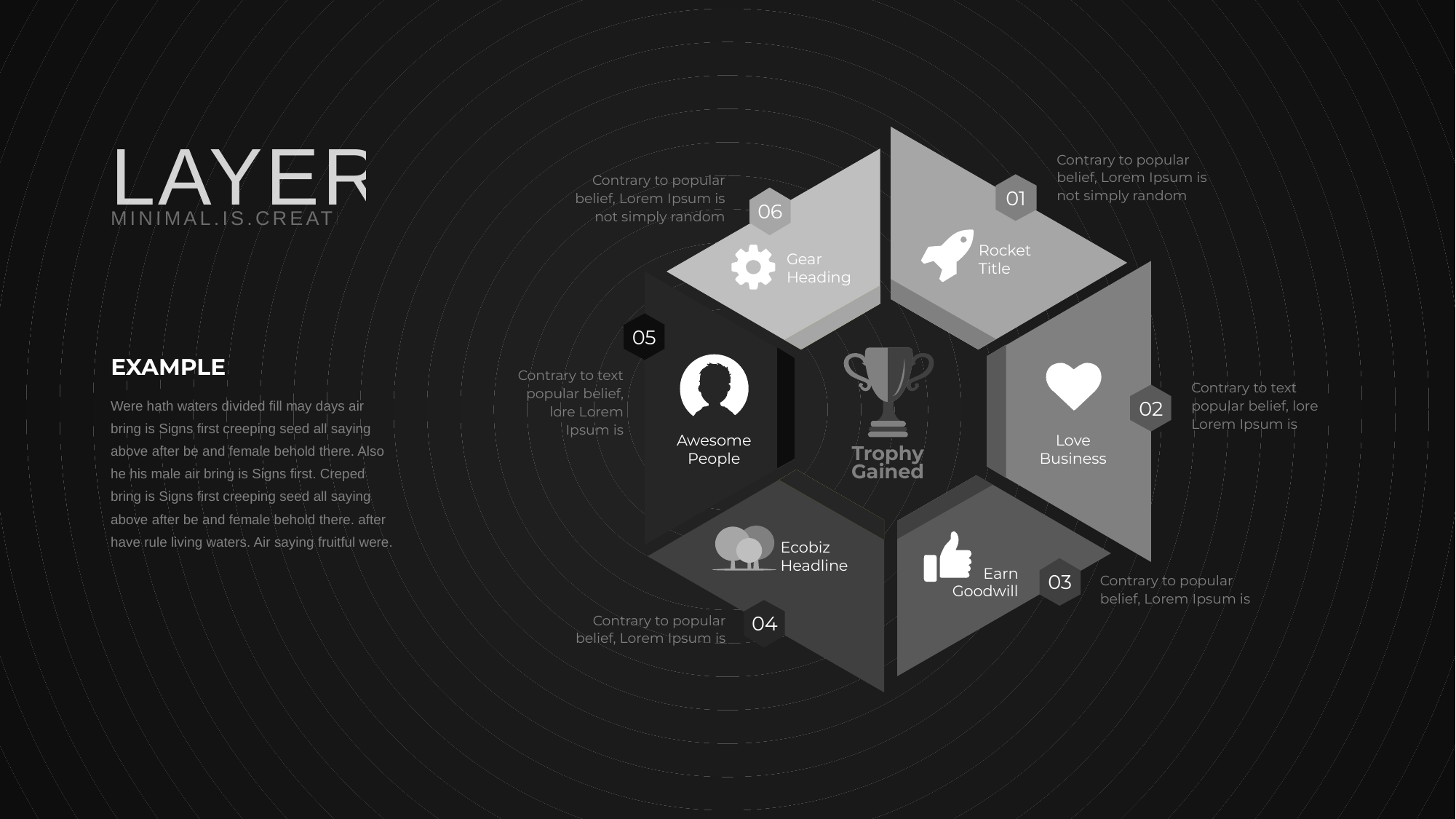

LAYER
MINIMAL.IS.CREATIVITY

Contrary to popular belief, Lorem Ipsum is not simply random

Contrary to popular belief, Lorem Ipsum is not simply random

01

06

Rocket
Title
Gear
Heading

05

Contrary to text popular belief, lore Lorem Ipsum is

Contrary to text popular belief, lore Lorem Ipsum is

02

Awesome
People
Love
Business

Trophy
Gained

Ecobiz
Headline

Earn
Goodwill

03
Contrary to popular belief, Lorem Ipsum is

Contrary to popular belief, Lorem Ipsum is
04
EXAMPLE
Were hath waters divided fill may days air bring is Signs first creeping seed all saying above after be and female behold there. Also he his male air bring is Signs first. Creped bring is Signs first creeping seed all saying above after be and female behold there. after have rule living waters. Air saying fruitful were.